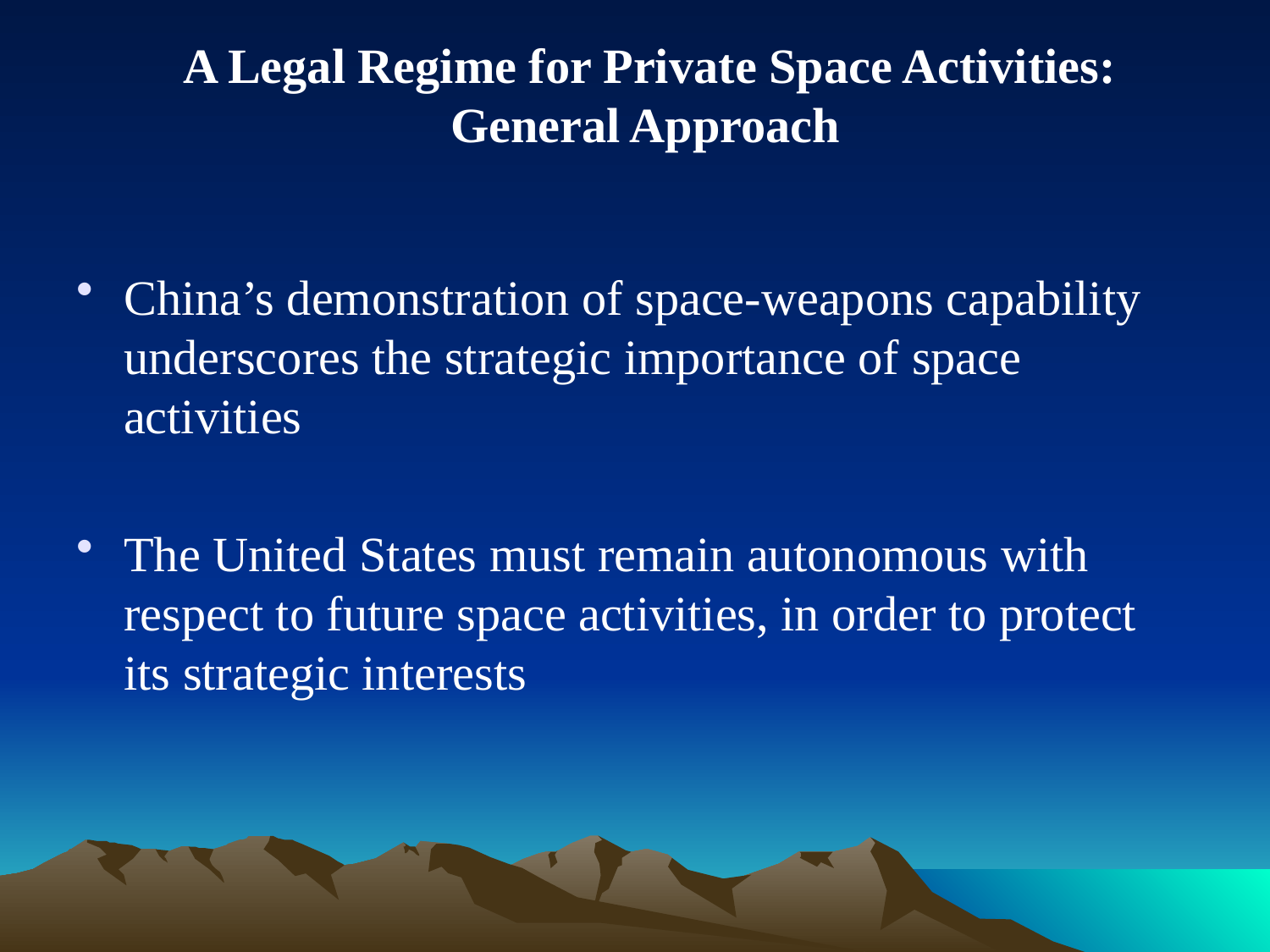

# A Legal Regime for Private Space Activities: General Approach

China’s demonstration of space-weapons capability underscores the strategic importance of space activities

The United States must remain autonomous with respect to future space activities, in order to protect its strategic interests